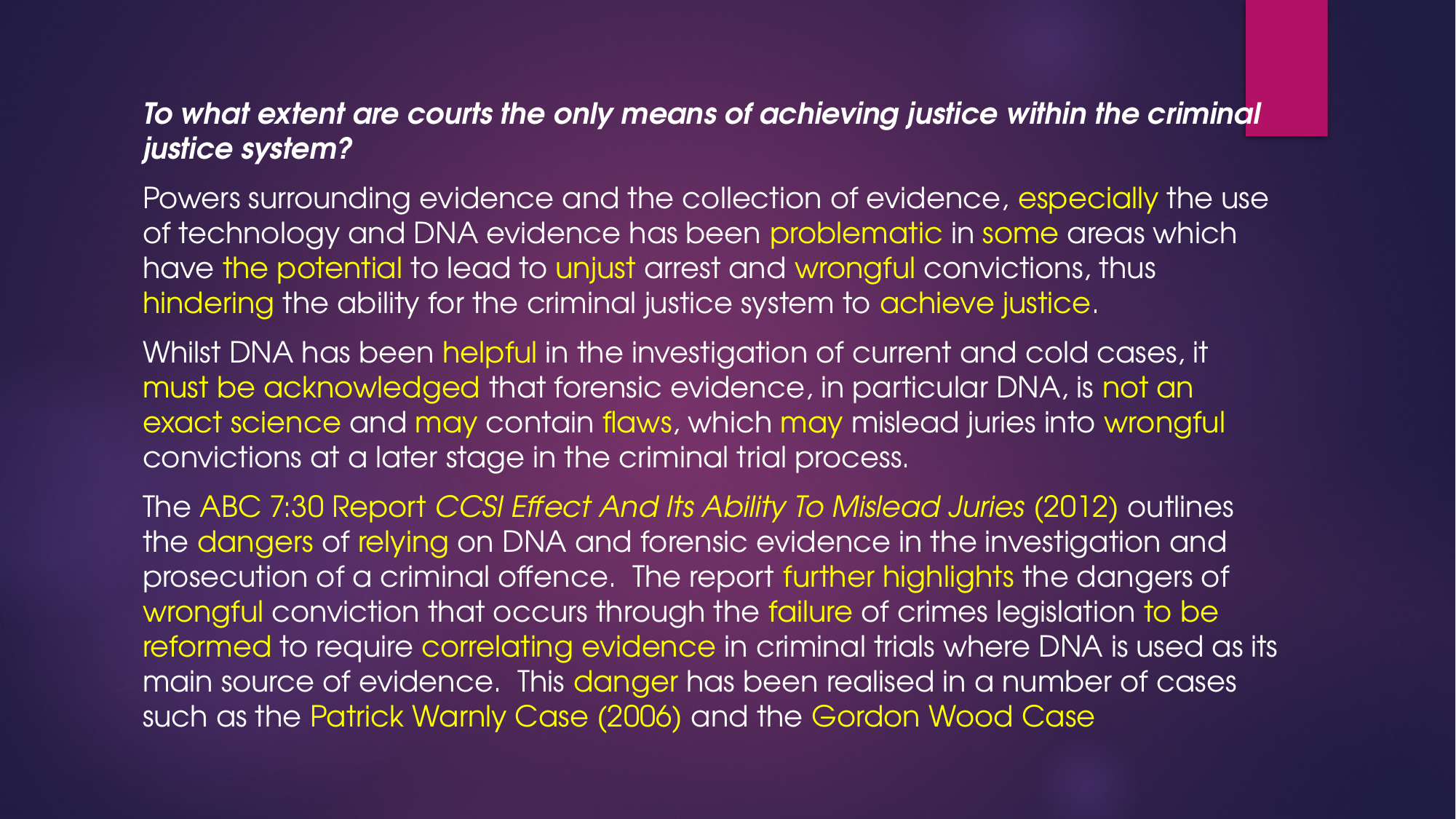

#
To what extent are courts the only means of achieving justice within the criminal justice system?
Powers surrounding evidence and the collection of evidence, especially the use of technology and DNA evidence has been problematic in some areas which have the potential to lead to unjust arrest and wrongful convictions, thus hindering the ability for the criminal justice system to achieve justice.
Whilst DNA has been helpful in the investigation of current and cold cases, it must be acknowledged that forensic evidence, in particular DNA, is not an exact science and may contain flaws, which may mislead juries into wrongful convictions at a later stage in the criminal trial process.
The ABC 7:30 Report CCSI Effect And Its Ability To Mislead Juries (2012) outlines the dangers of relying on DNA and forensic evidence in the investigation and prosecution of a criminal offence.  The report further highlights the dangers of wrongful conviction that occurs through the failure of crimes legislation to be reformed to require correlating evidence in criminal trials where DNA is used as its main source of evidence.  This danger has been realised in a number of cases such as the Patrick Warnly Case (2006) and the Gordon Wood Case